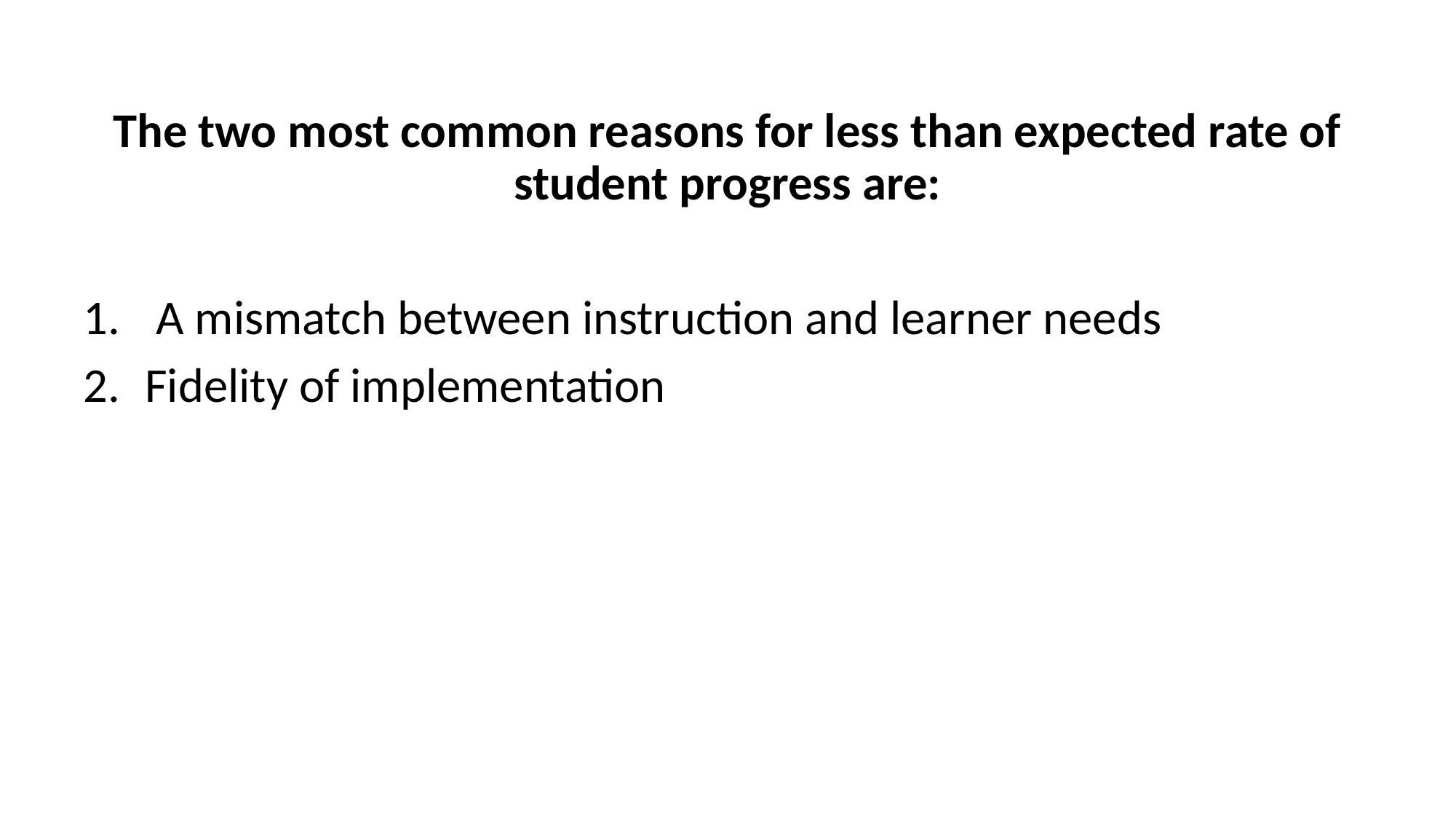

The two most common reasons for less than expected rate of student progress are:

 A mismatch between instruction and learner needs
Fidelity of implementation